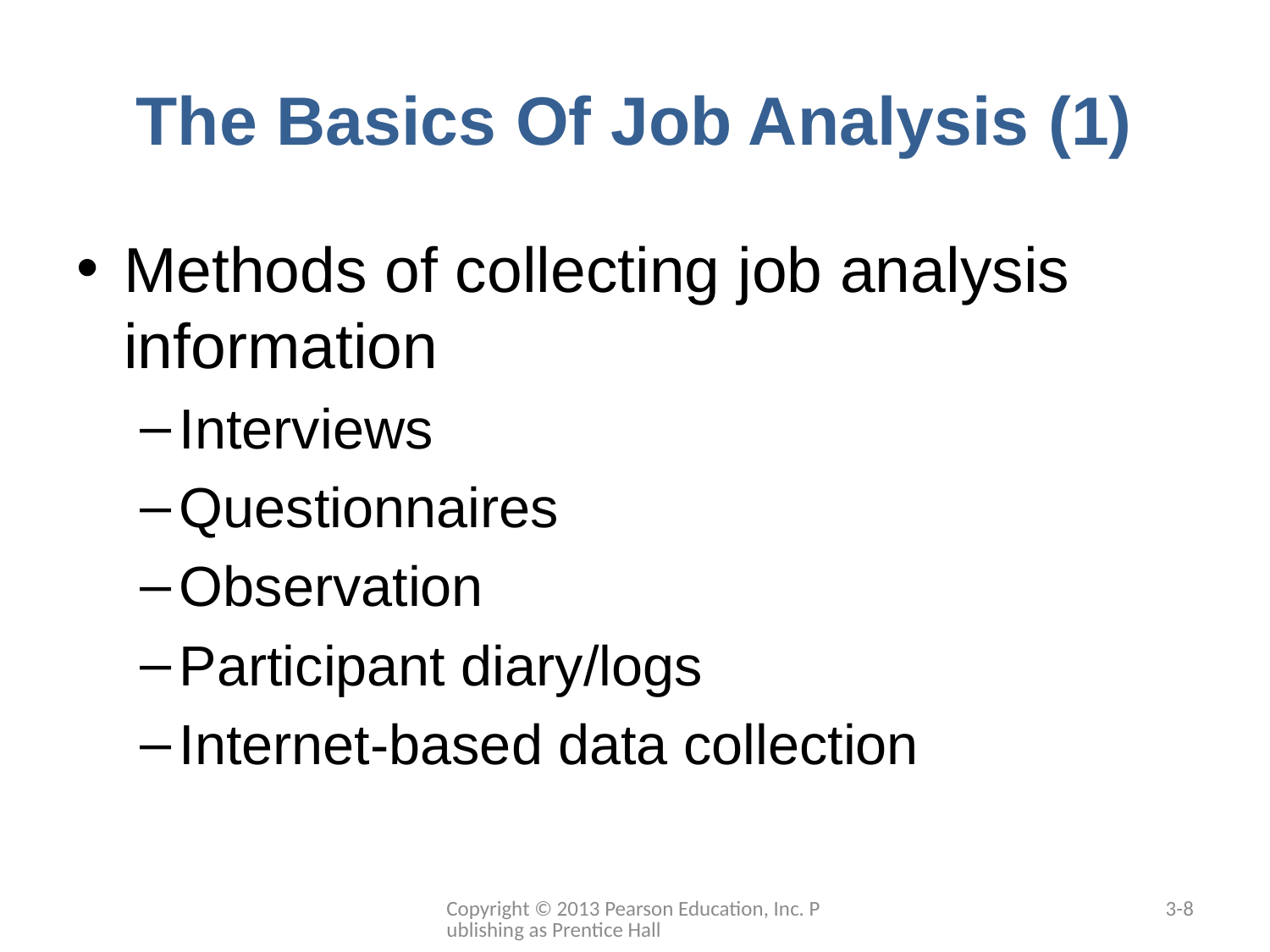

# The Basics Of Job Analysis (1)
Methods of collecting job analysis information
Interviews
Questionnaires
Observation
Participant diary/logs
Internet-based data collection
Copyright © 2013 Pearson Education, Inc. Publishing as Prentice Hall
3-8